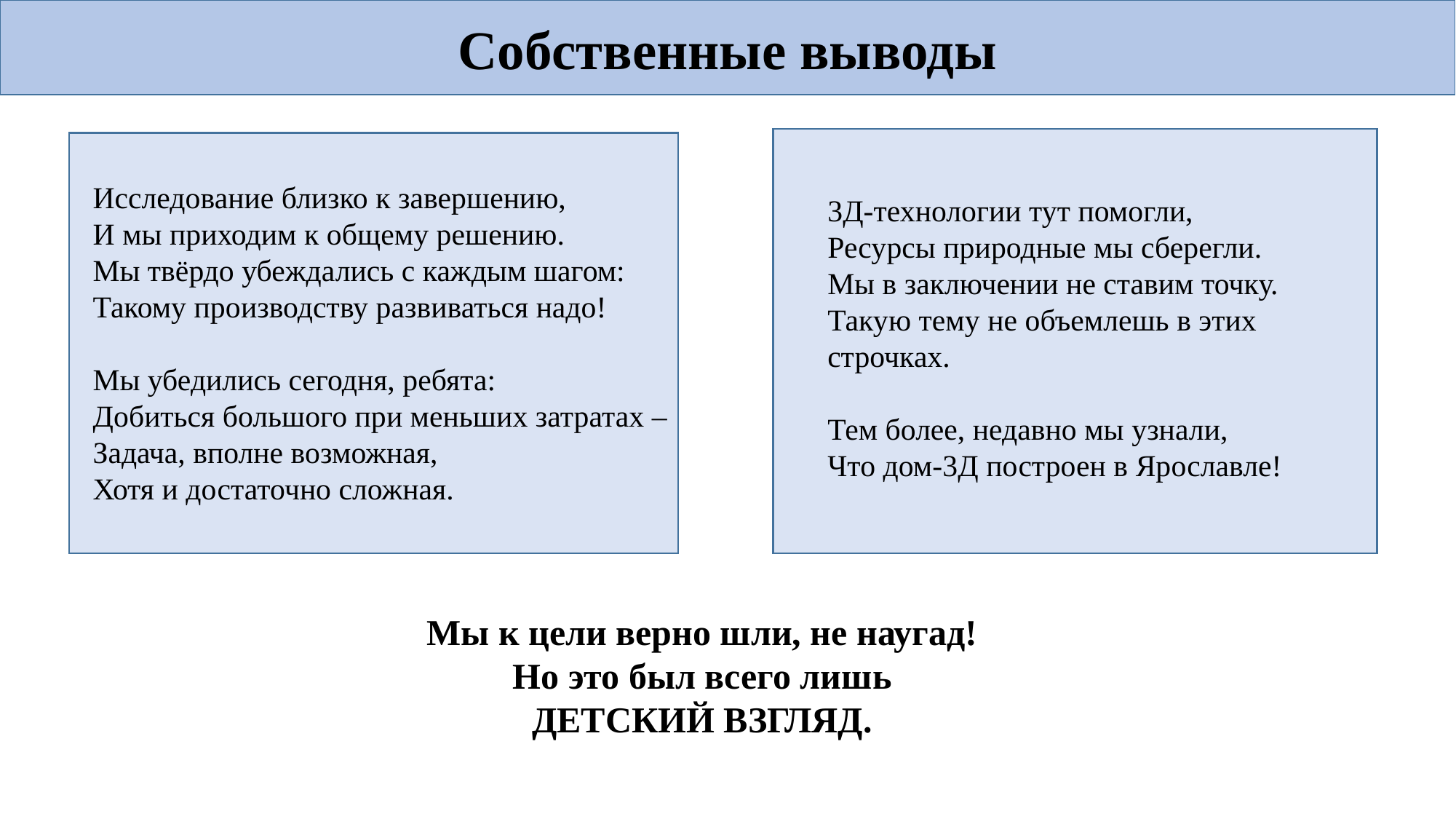

Собственные выводы

Исследование близко к завершению,
И мы приходим к общему решению.
Мы твёрдо убеждались с каждым шагом:
Такому производству развиваться надо!

Мы убедились сегодня, ребята:
Добиться большого при меньших затратах –
Задача, вполне возможная,
Хотя и достаточно сложная.

3Д-технологии тут помогли,
Ресурсы природные мы сберегли.
Мы в заключении не ставим точку.
Такую тему не объемлешь в этих строчках.

Тем более, недавно мы узнали,
Что дом-3Д построен в Ярославле!
Мы к цели верно шли, не наугад!
Но это был всего лишь
ДЕТСКИЙ ВЗГЛЯД.